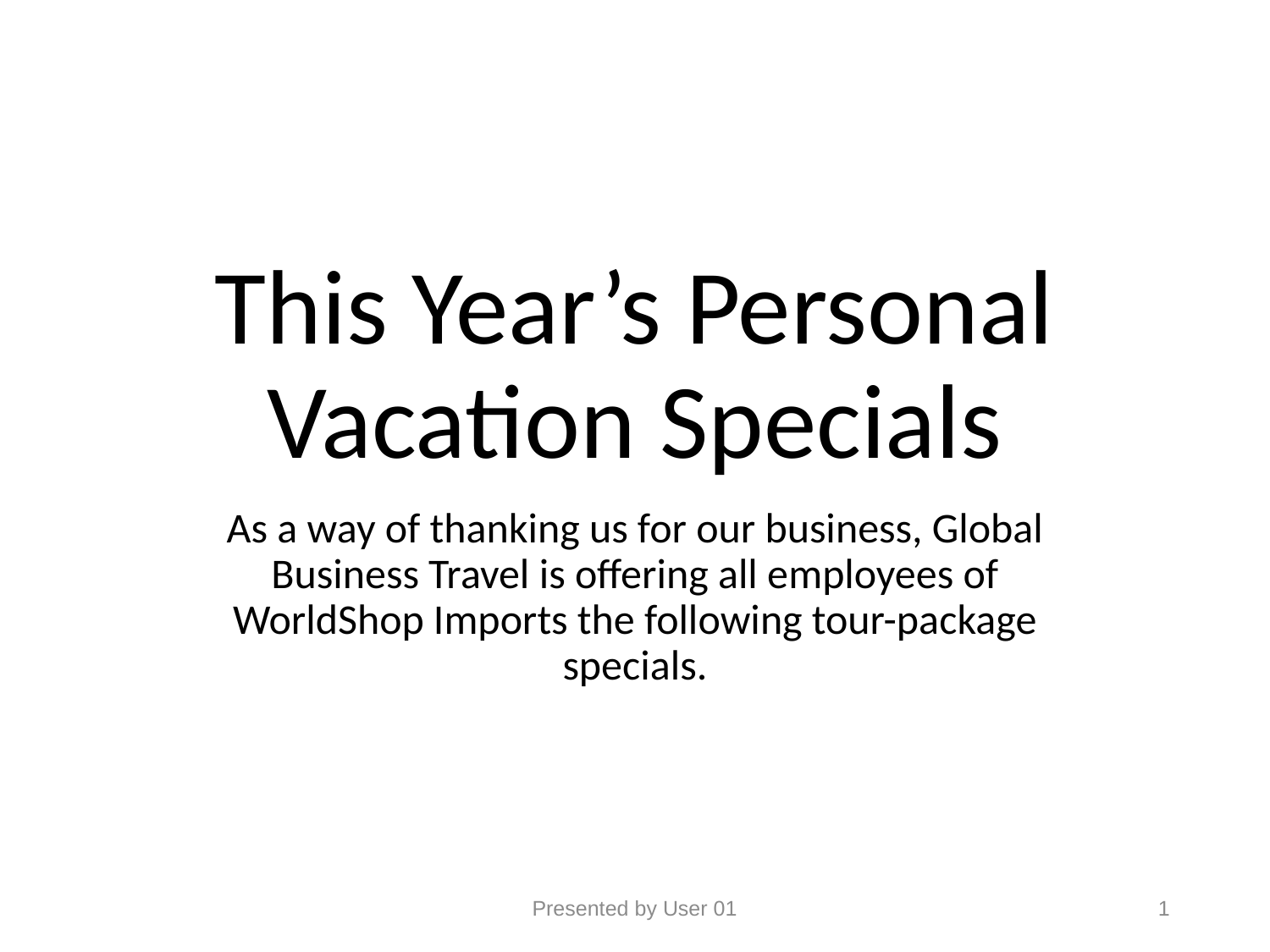

# This Year’s Personal Vacation Specials
As a way of thanking us for our business, Global Business Travel is offering all employees of WorldShop Imports the following tour-package specials.

Presented by User 01
1